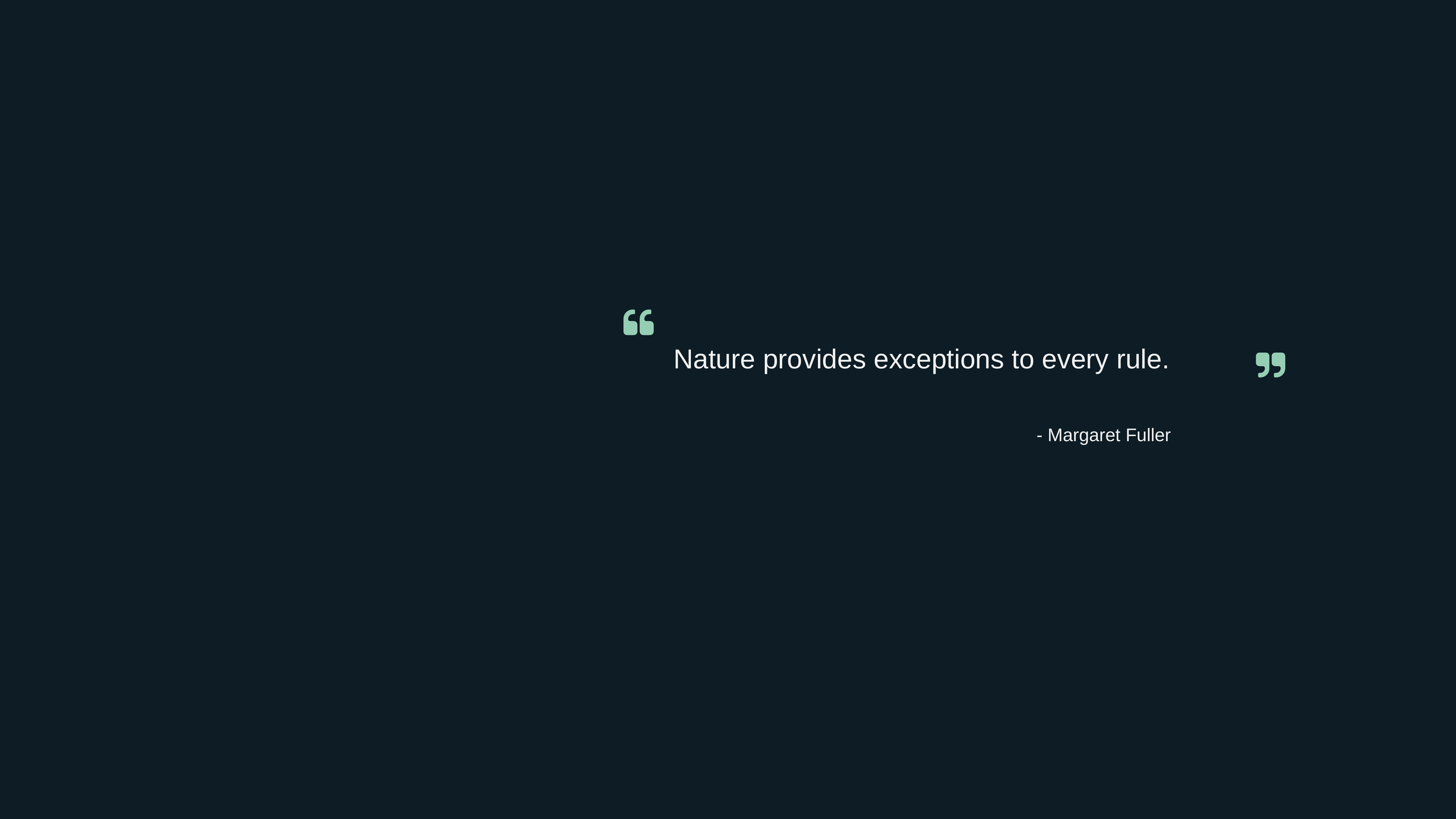

Nature provides exceptions to every rule.

- Margaret Fuller